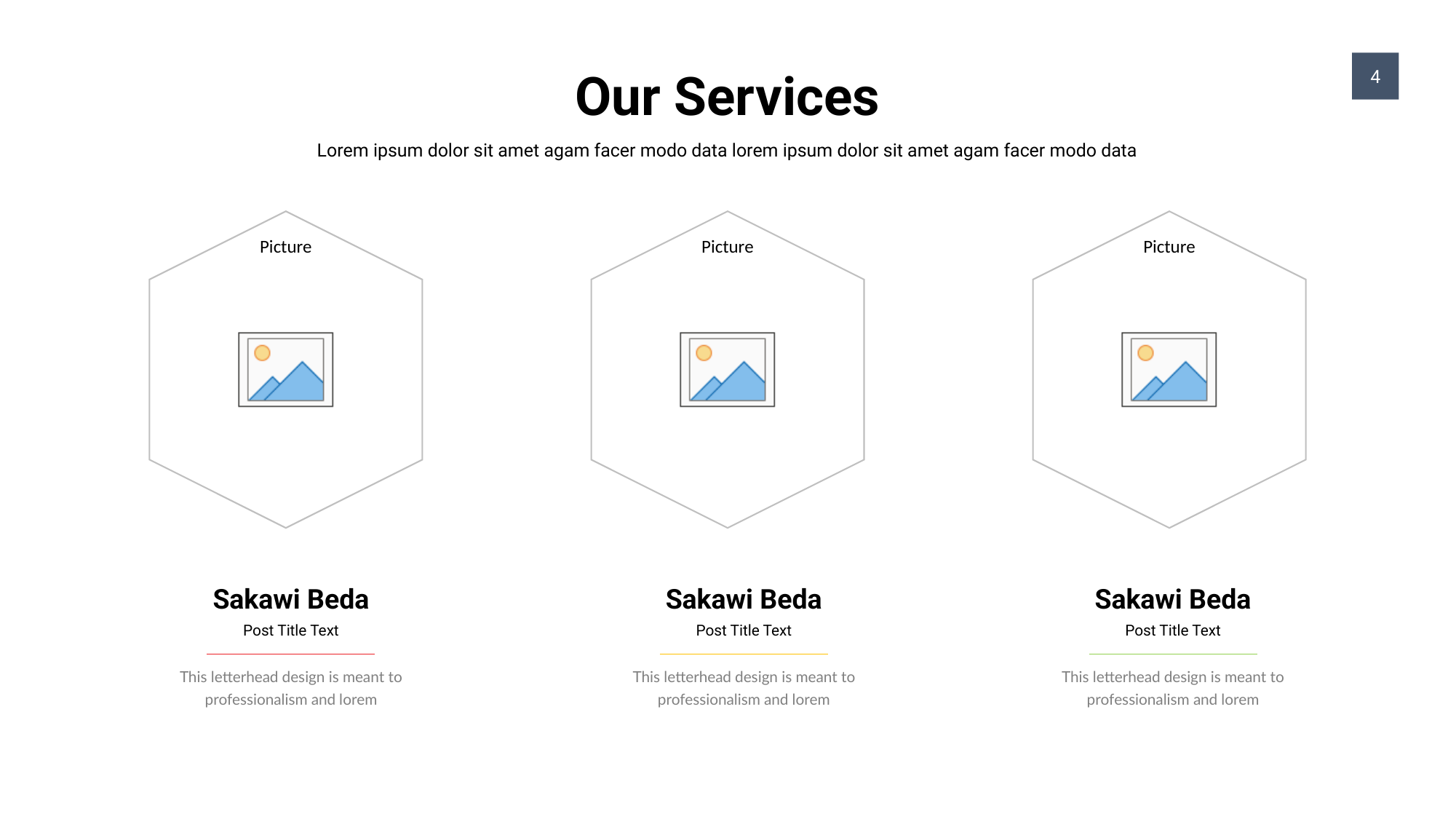

Our Services
4
Lorem ipsum dolor sit amet agam facer modo data lorem ipsum dolor sit amet agam facer modo data

Sakawi Beda
Post Title Text
This letterhead design is meant to professionalism and lorem
Sakawi Beda
Post Title Text
This letterhead design is meant to professionalism and lorem
Sakawi Beda
Post Title Text
This letterhead design is meant to professionalism and lorem